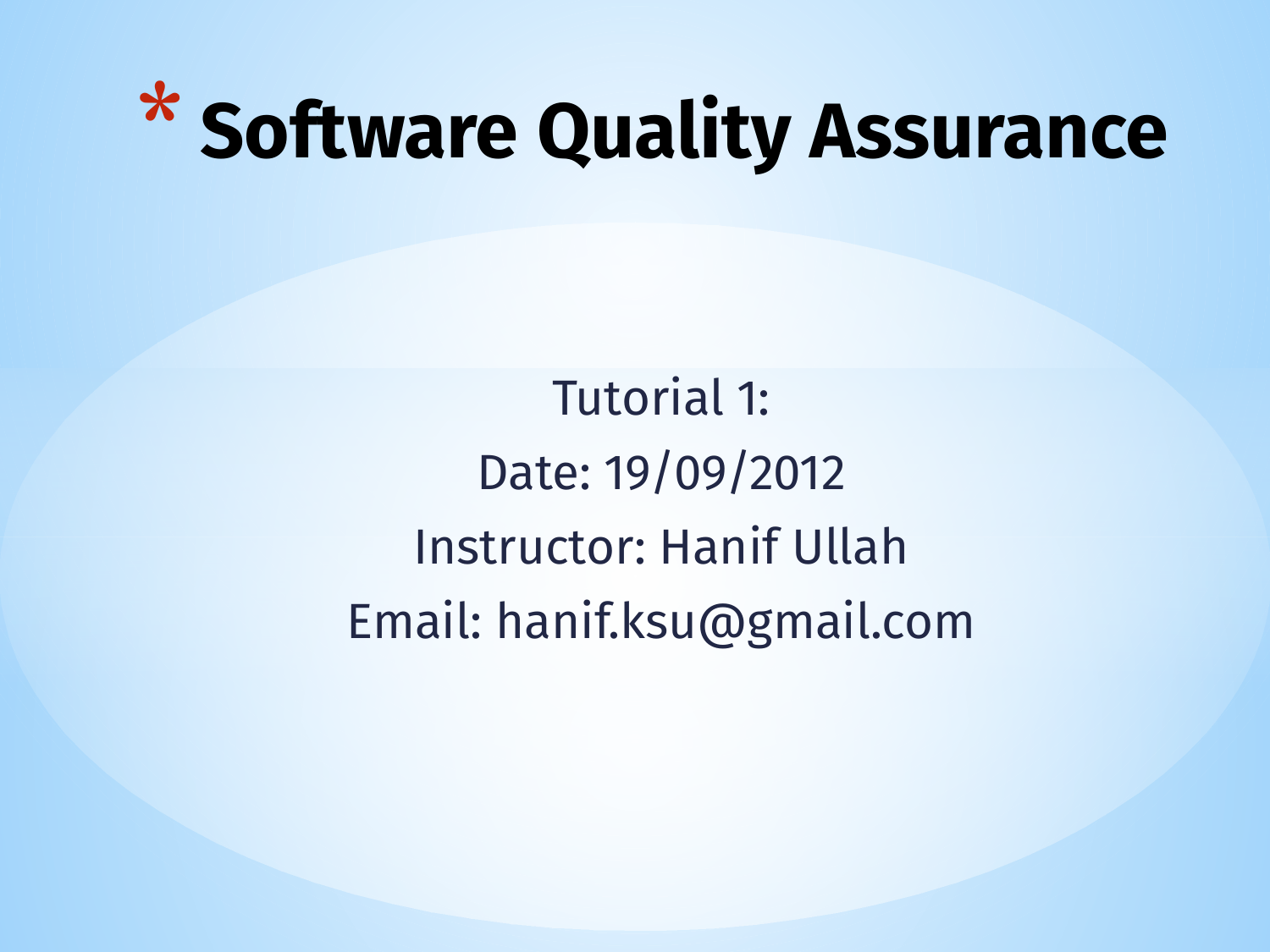

# Software Quality Assurance
Tutorial 1:
Date: 19/09/2012
Instructor: Hanif Ullah
Email: hanif.ksu@gmail.com